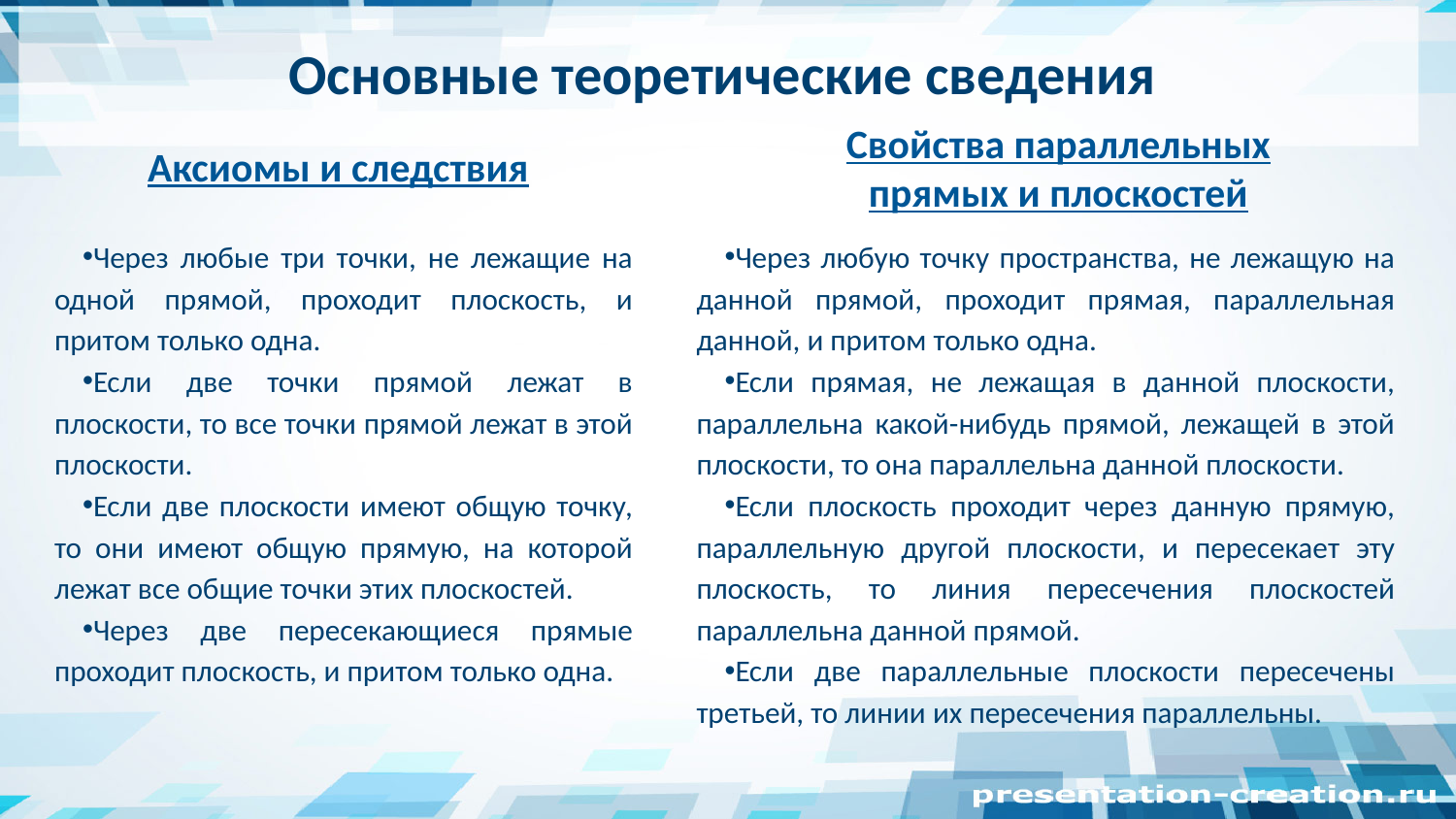

Основные теоретические сведения
Свойства параллельных прямых и плоскостей
Аксиомы и следствия
Через любые три точки, не лежащие на одной прямой, проходит плоскость, и притом только одна.
Если две точки прямой лежат в плоскости, то все точки прямой лежат в этой плоскости.
Если две плоскости имеют общую точку, то они имеют общую прямую, на которой лежат все общие точки этих плоскостей.
Через две пересекающиеся прямые проходит плоскость, и притом только одна.
Через любую точку пространства, не лежащую на данной прямой, проходит прямая, параллельная данной, и притом только одна.
Если прямая, не лежащая в данной плоскости, параллельна какой-нибудь прямой, лежащей в этой плоскости, то она параллельна данной плоскости.
Если плоскость проходит через данную прямую, параллельную другой плоскости, и пересекает эту плоскость, то линия пересечения плоскостей параллельна данной прямой.
Если две параллельные плоскости пересечены третьей, то линии их пересечения параллельны.